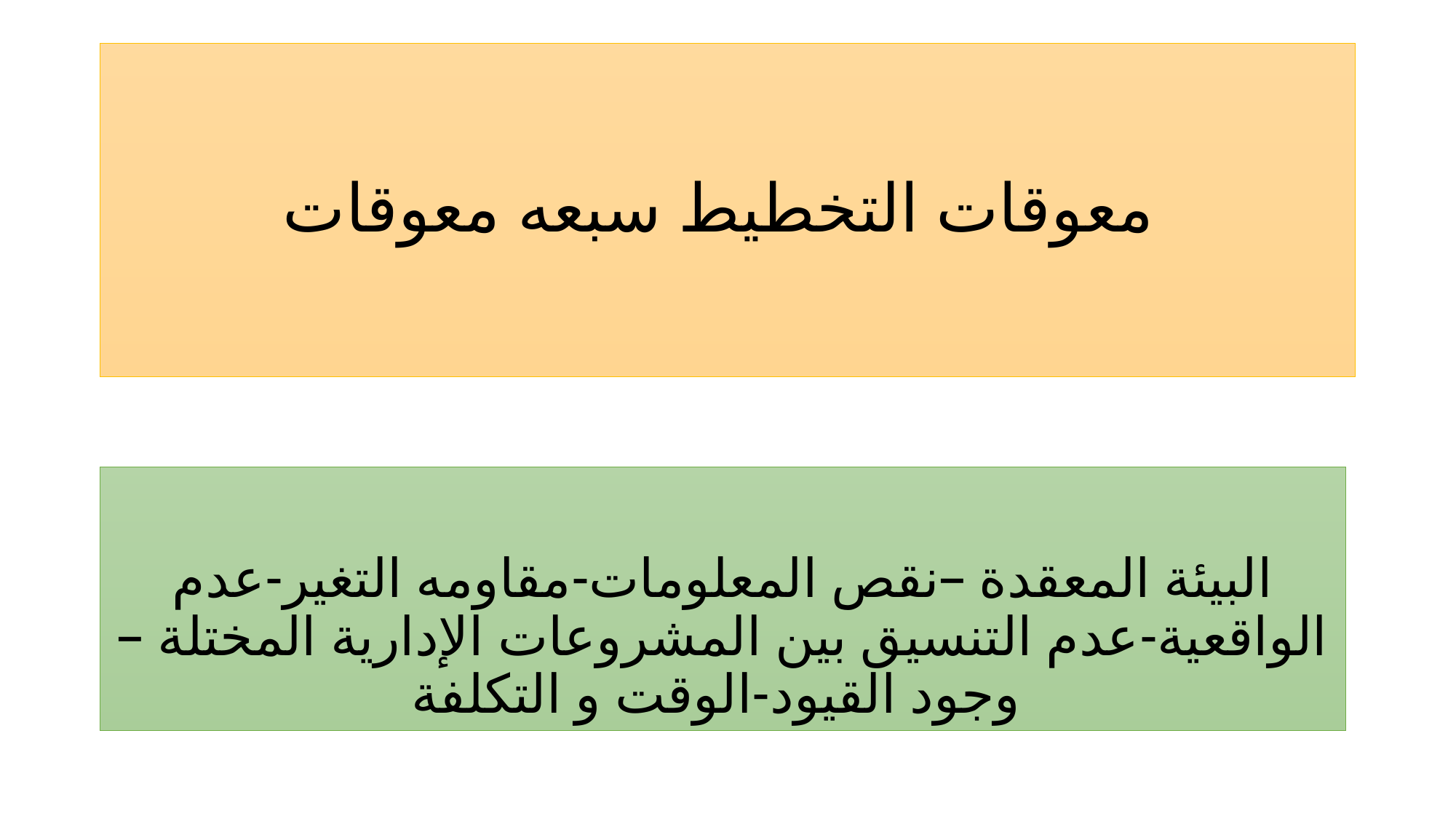

# معوقات التخطيط سبعه معوقات

البيئة المعقدة –نقص المعلومات-مقاومه التغير-عدم الواقعية-عدم التنسيق بين المشروعات الإدارية المختلة –وجود القيود-الوقت و التكلفة